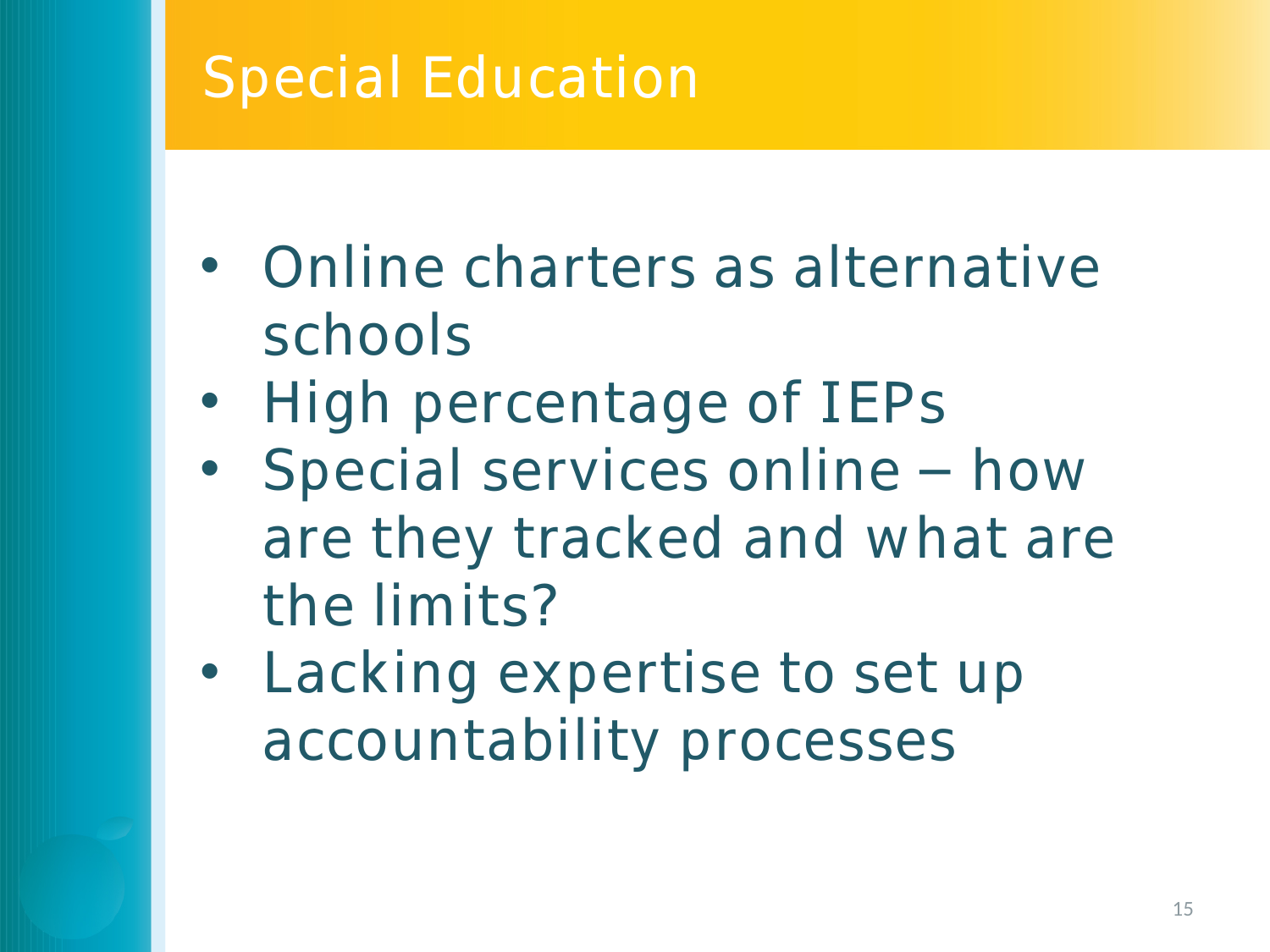

# Special Education
Online charters as alternative schools
High percentage of IEPs
Special services online – how are they tracked and what are the limits?
Lacking expertise to set up accountability processes
15